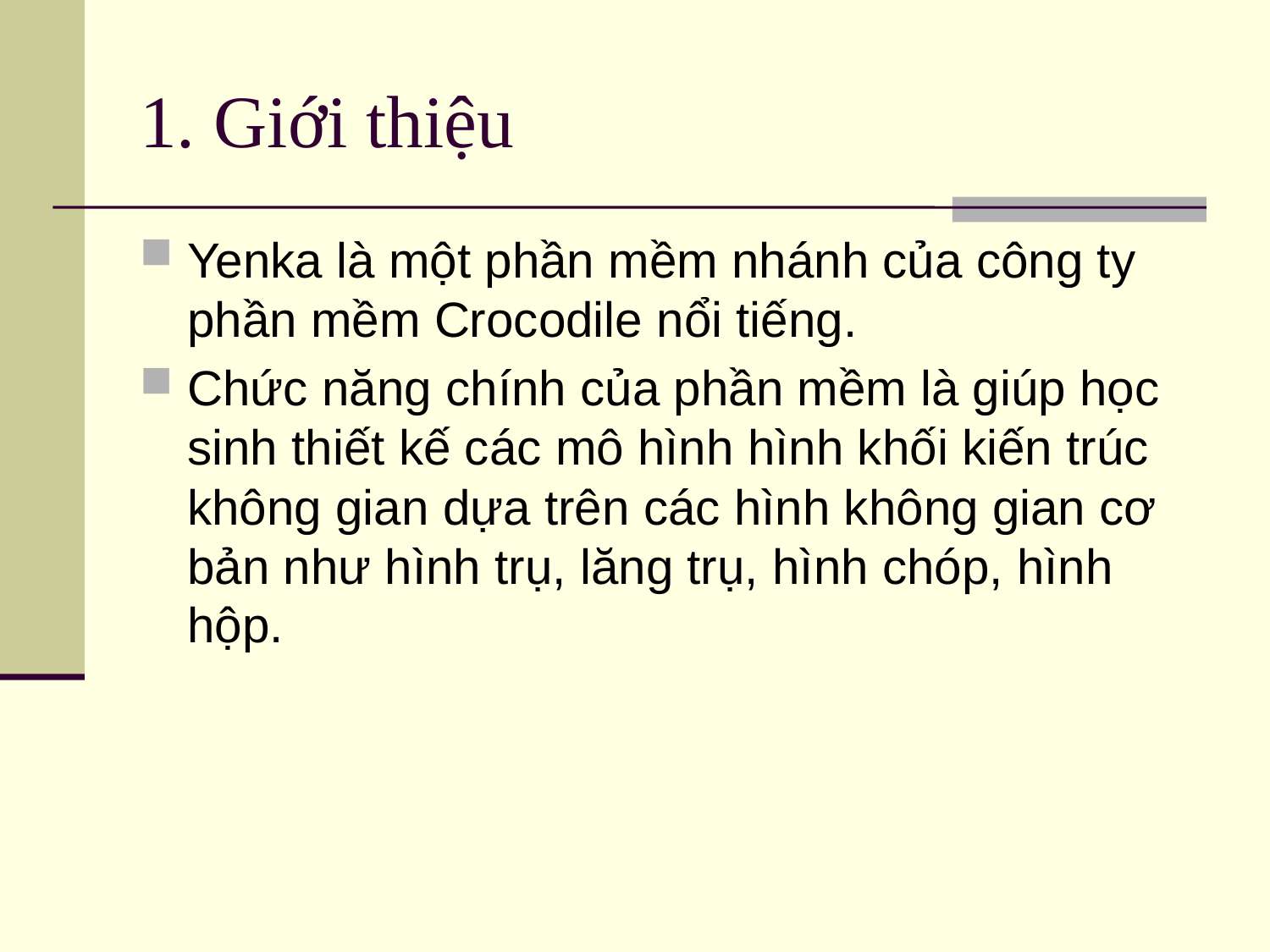

# 1. Giới thiệu
Yenka là một phần mềm nhánh của công ty phần mềm Crocodile nổi tiếng.
Chức năng chính của phần mềm là giúp học sinh thiết kế các mô hình hình khối kiến trúc không gian dựa trên các hình không gian cơ bản như hình trụ, lăng trụ, hình chóp, hình hộp.